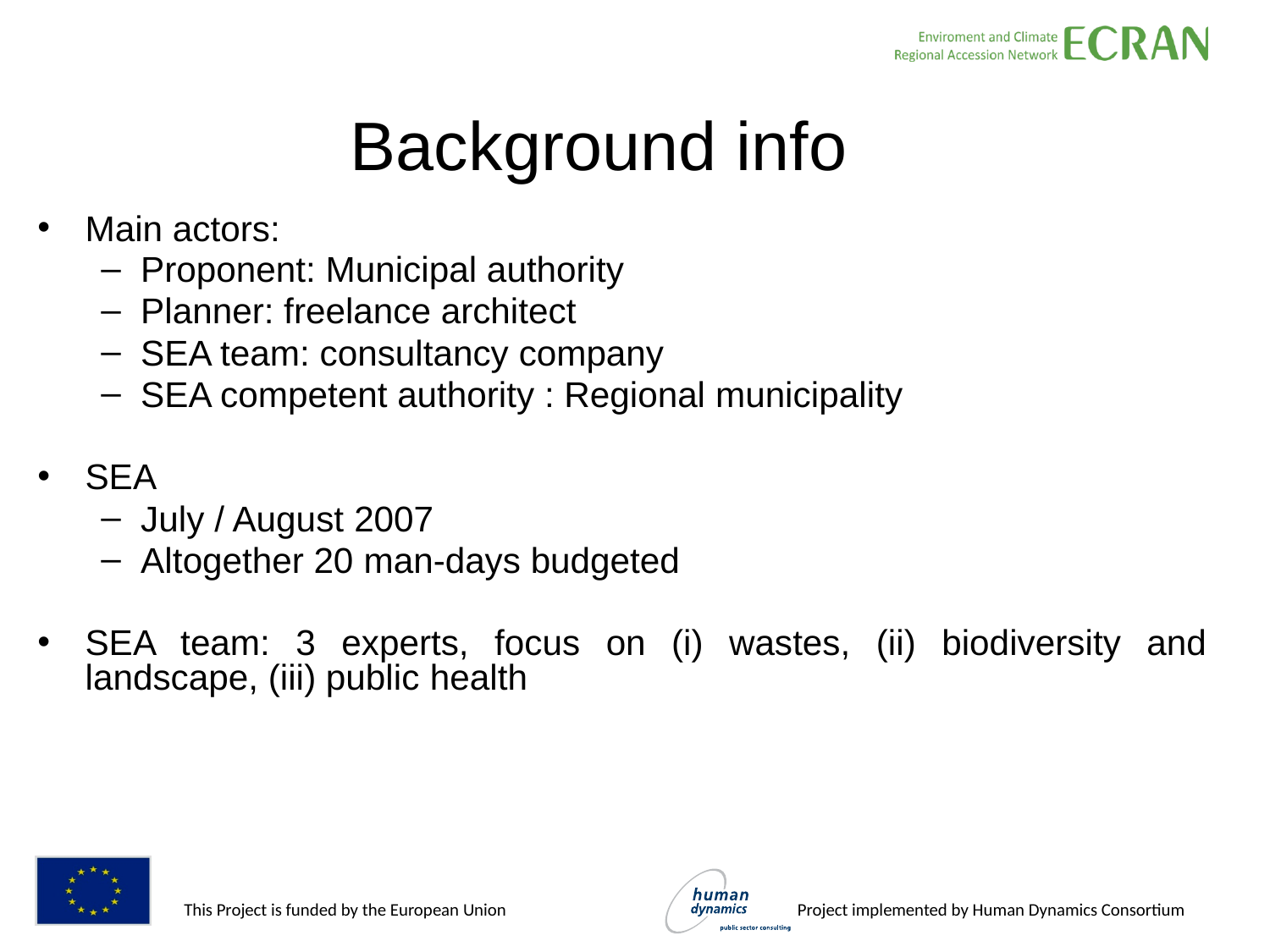

# Background info
Main actors:
Proponent: Municipal authority
Planner: freelance architect
SEA team: consultancy company
SEA competent authority : Regional municipality

SEA
July / August 2007
Altogether 20 man-days budgeted

SEA team: 3 experts, focus on (i) wastes, (ii) biodiversity and landscape, (iii) public health